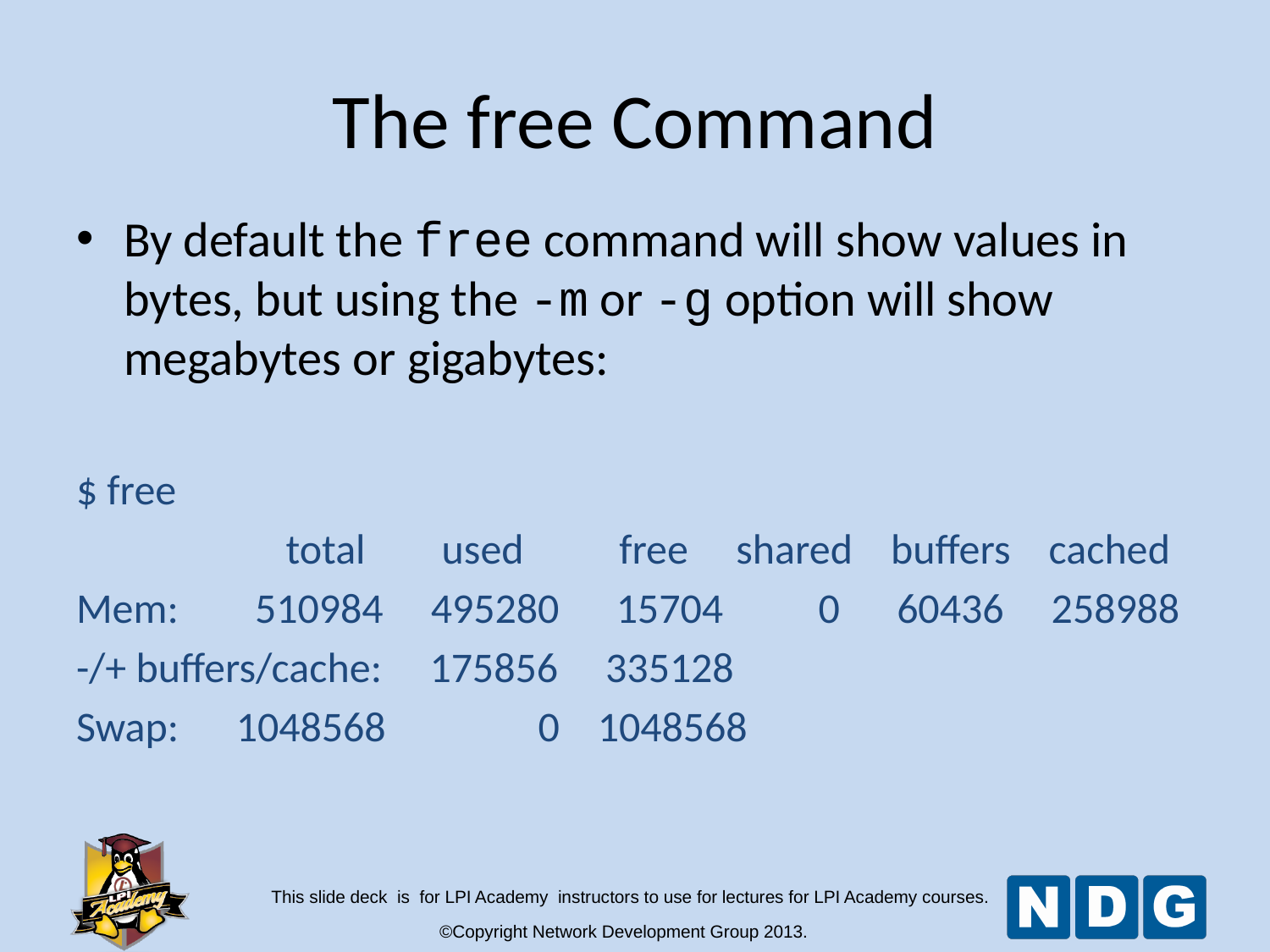

The free Command
By default the free command will show values in bytes, but using the -m or -g option will show megabytes or gigabytes:

$ free
                      total        used          free     shared    buffers    cached
Mem:        510984     495280      15704          0      60436     258988
-/+ buffers/cache:     175856     335128
Swap:      1048568                0    1048568